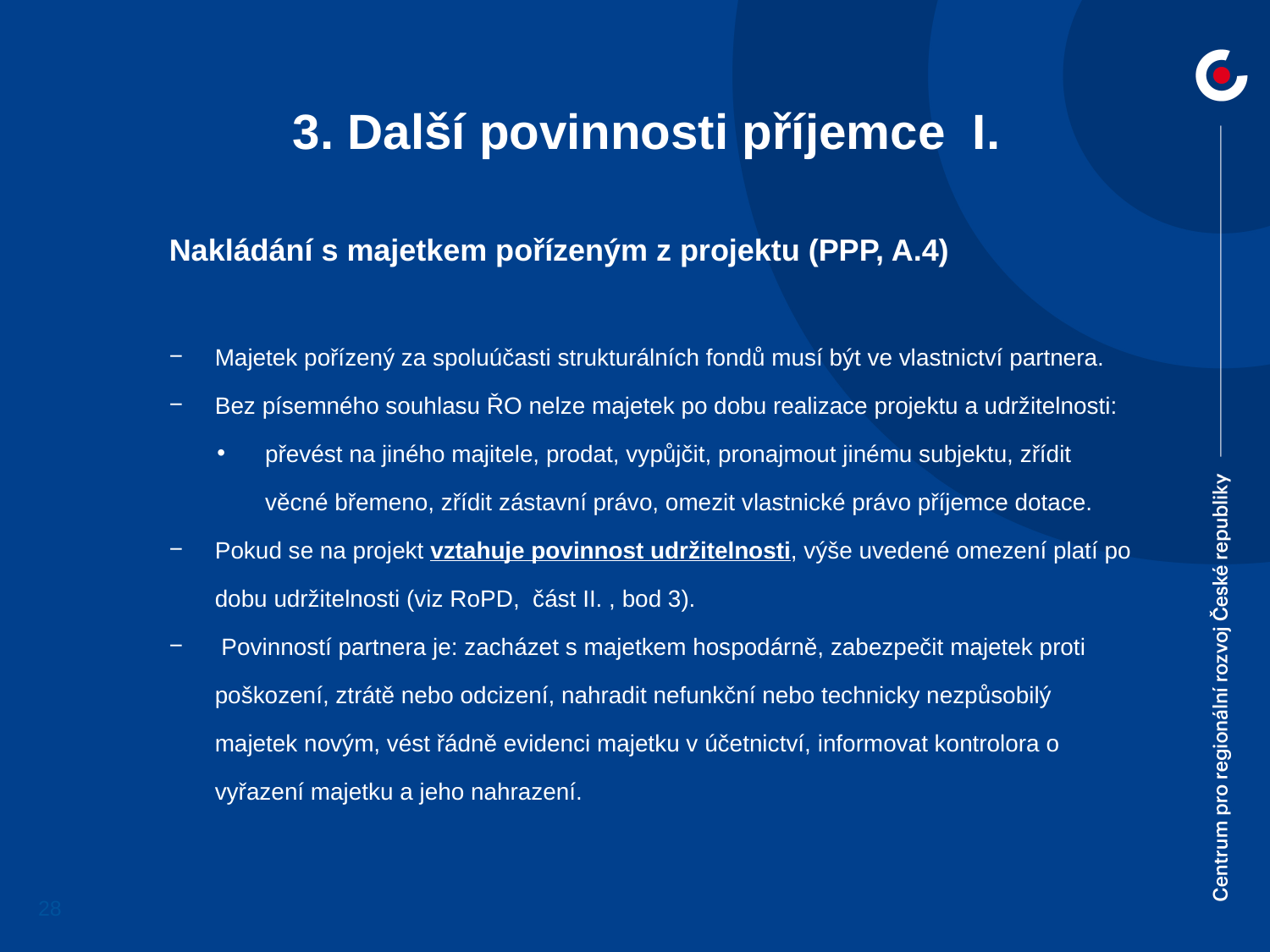

3. Další povinnosti příjemce  I.
Nakládání s majetkem pořízeným z projektu (PPP, A.4)

Majetek pořízený za spoluúčasti strukturálních fondů musí být ve vlastnictví partnera.
Bez písemného souhlasu ŘO nelze majetek po dobu realizace projektu a udržitelnosti:
převést na jiného majitele, prodat, vypůjčit, pronajmout jinému subjektu, zřídit věcné břemeno, zřídit zástavní právo, omezit vlastnické právo příjemce dotace.
Pokud se na projekt vztahuje povinnost udržitelnosti, výše uvedené omezení platí po dobu udržitelnosti (viz RoPD,  část II. , bod 3).
 Povinností partnera je: zacházet s majetkem hospodárně, zabezpečit majetek proti poškození, ztrátě nebo odcizení, nahradit nefunkční nebo technicky nezpůsobilý majetek novým, vést řádně evidenci majetku v účetnictví, informovat kontrolora o vyřazení majetku a jeho nahrazení.

28